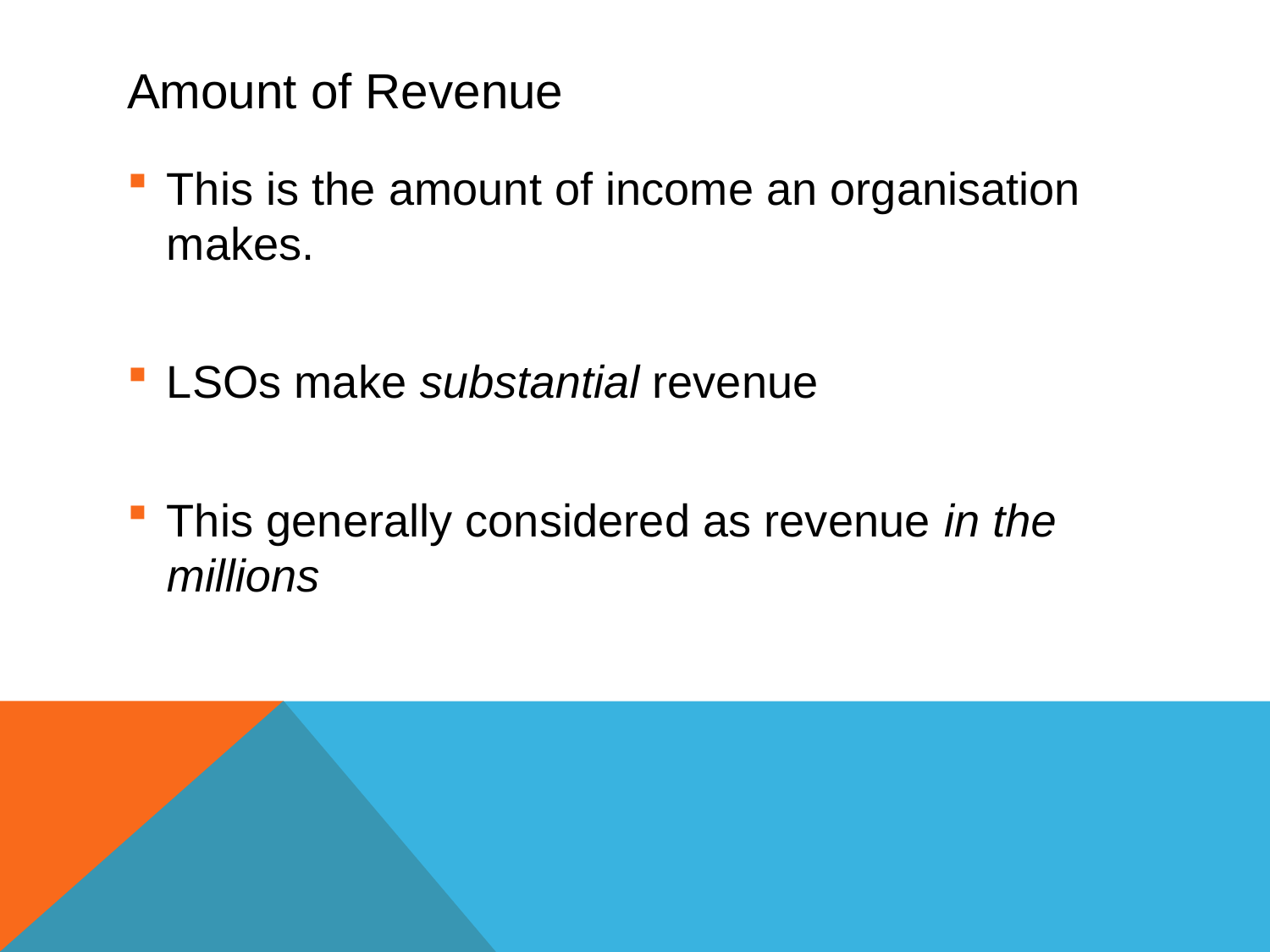

# Amount of Revenue
This is the amount of income an organisation makes.

LSOs make substantial revenue

This generally considered as revenue in the millions